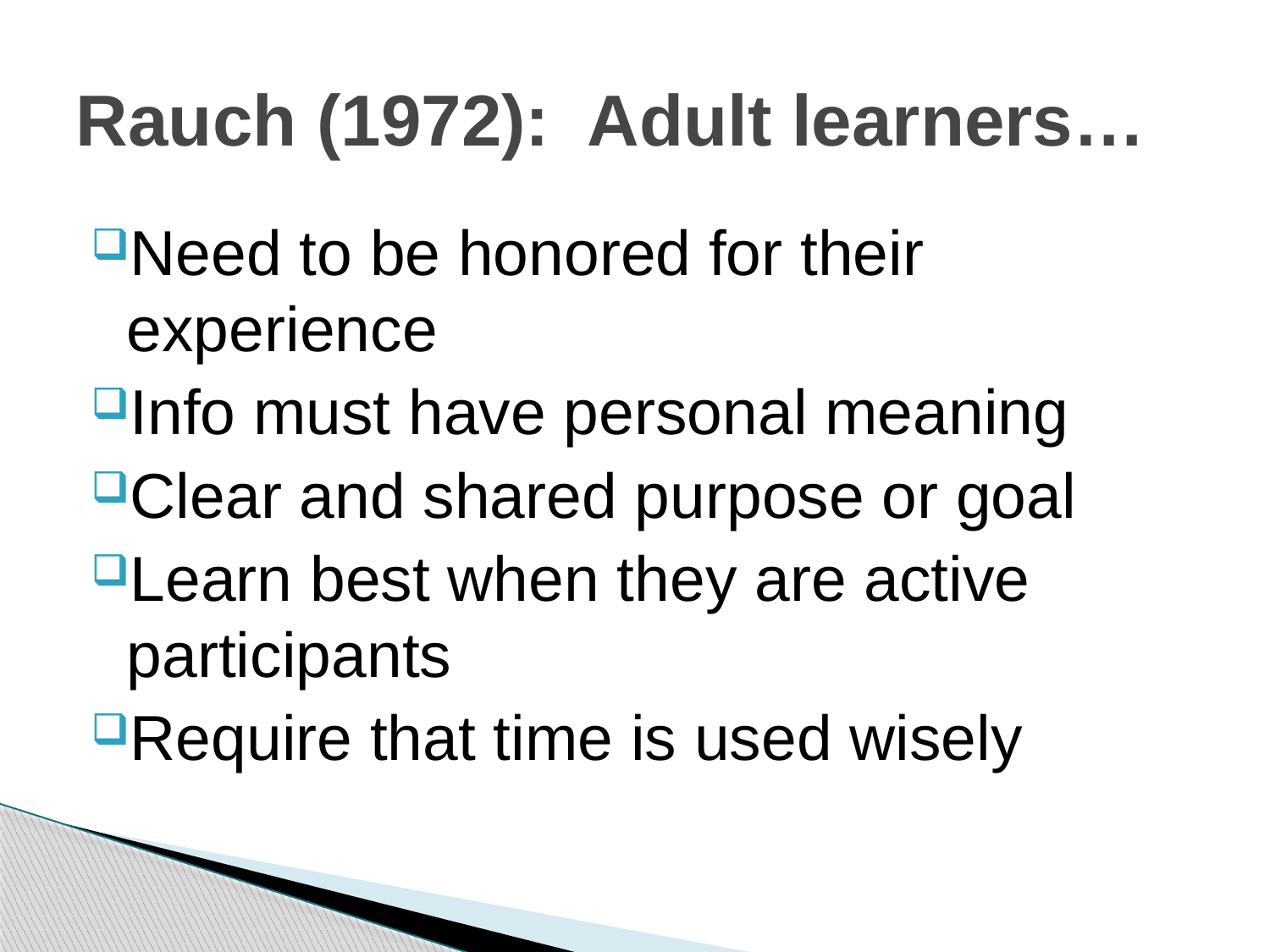

# Rauch (1972):  Adult learners…
Need to be honored for their experience
Info must have personal meaning
Clear and shared purpose or goal
Learn best when they are active participants
Require that time is used wisely